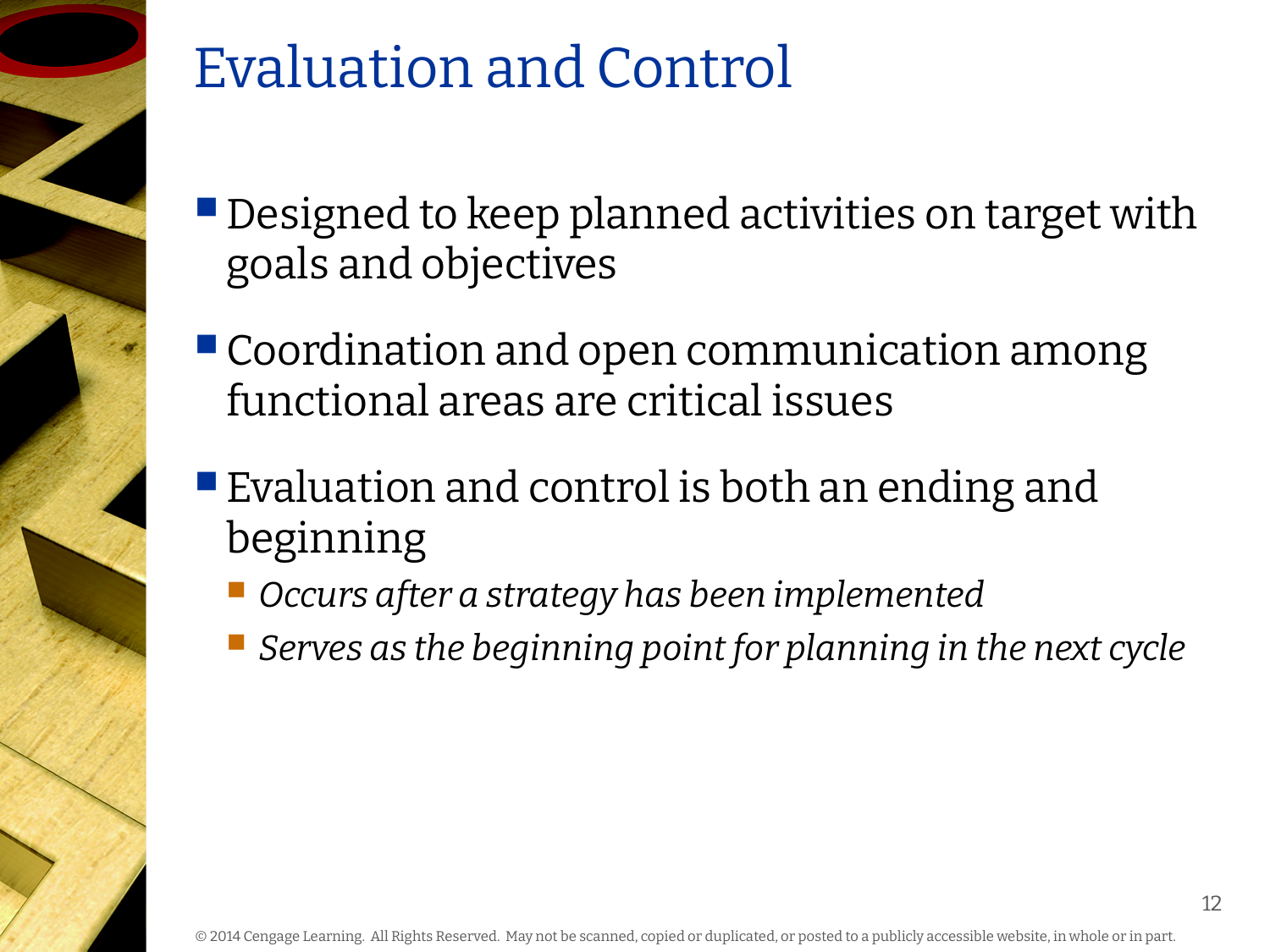

# Evaluation and Control
Designed to keep planned activities on target with goals and objectives
Coordination and open communication among functional areas are critical issues
Evaluation and control is both an ending and beginning
Occurs after a strategy has been implemented
Serves as the beginning point for planning in the next cycle

12